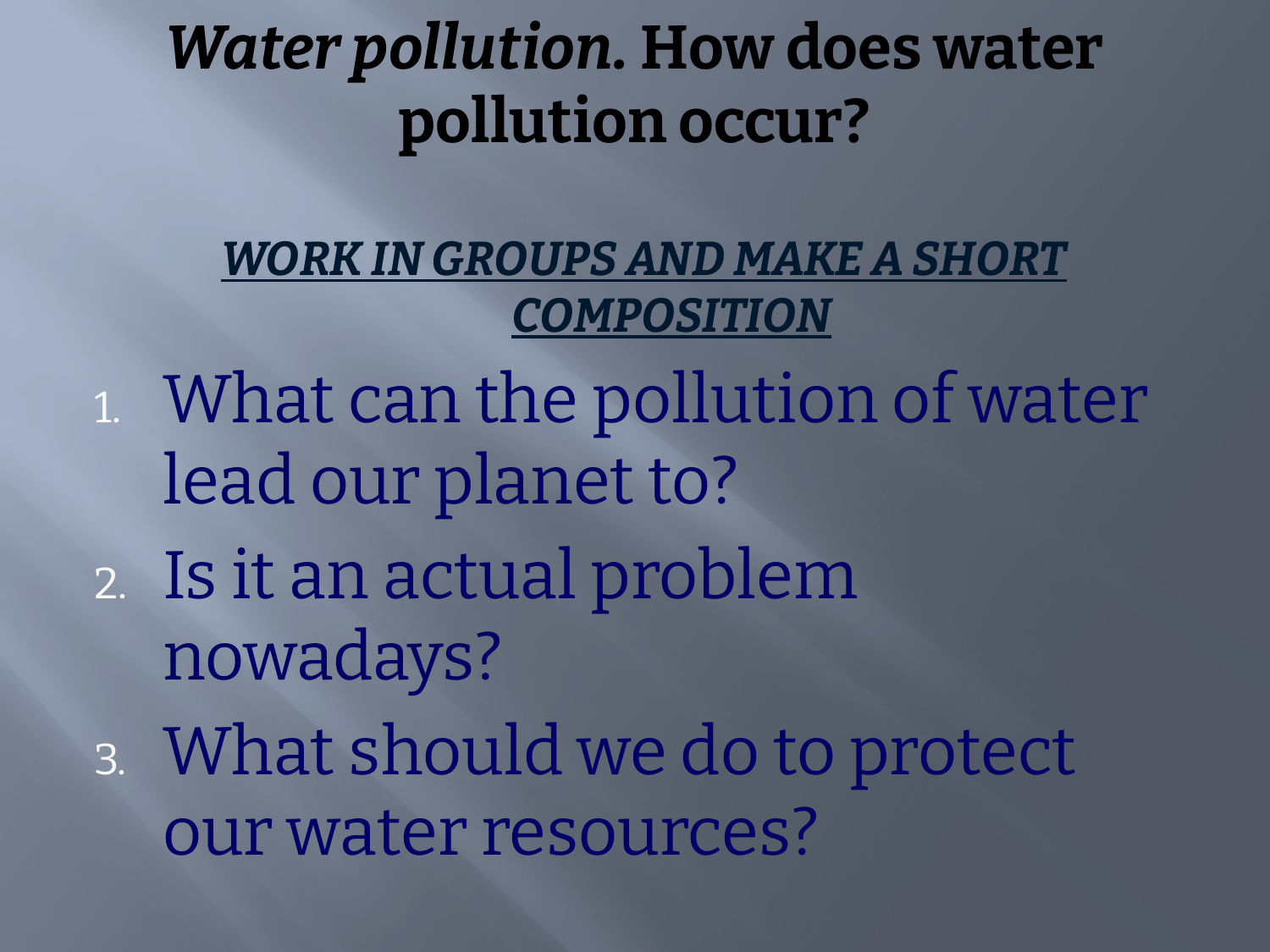

# Water pollution. How does water pollution occur?
WORK IN GROUPS AND MAKE A SHORT COMPOSITION
What can the pollution of water lead our planet to?
Is it an actual problem nowadays?
What should we do to protect our water resources?